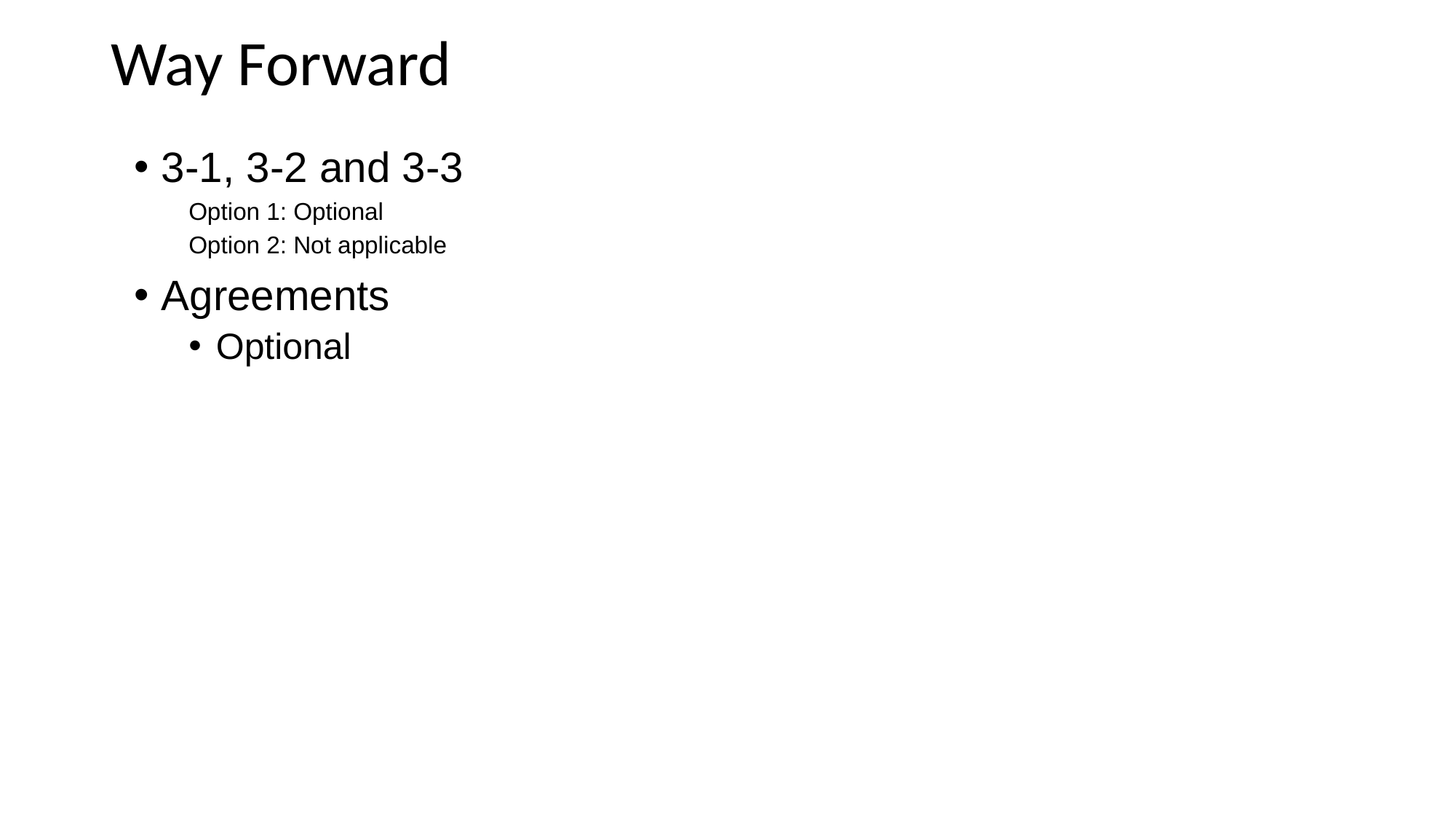

# Way Forward
3-1, 3-2 and 3-3
Option 1: Optional
Option 2: Not applicable
Agreements
Optional